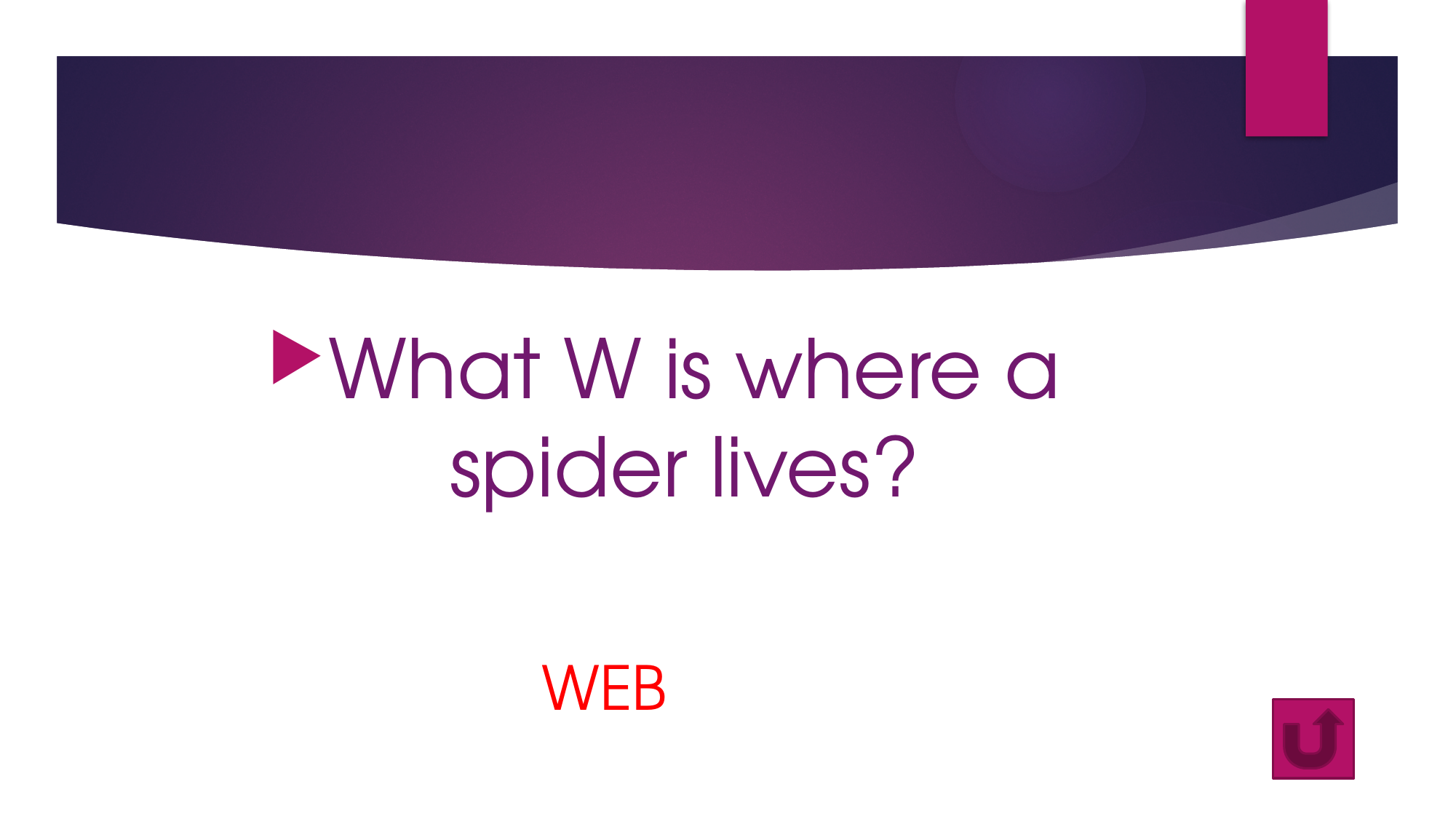

#
What W is where a spider lives?

WEB